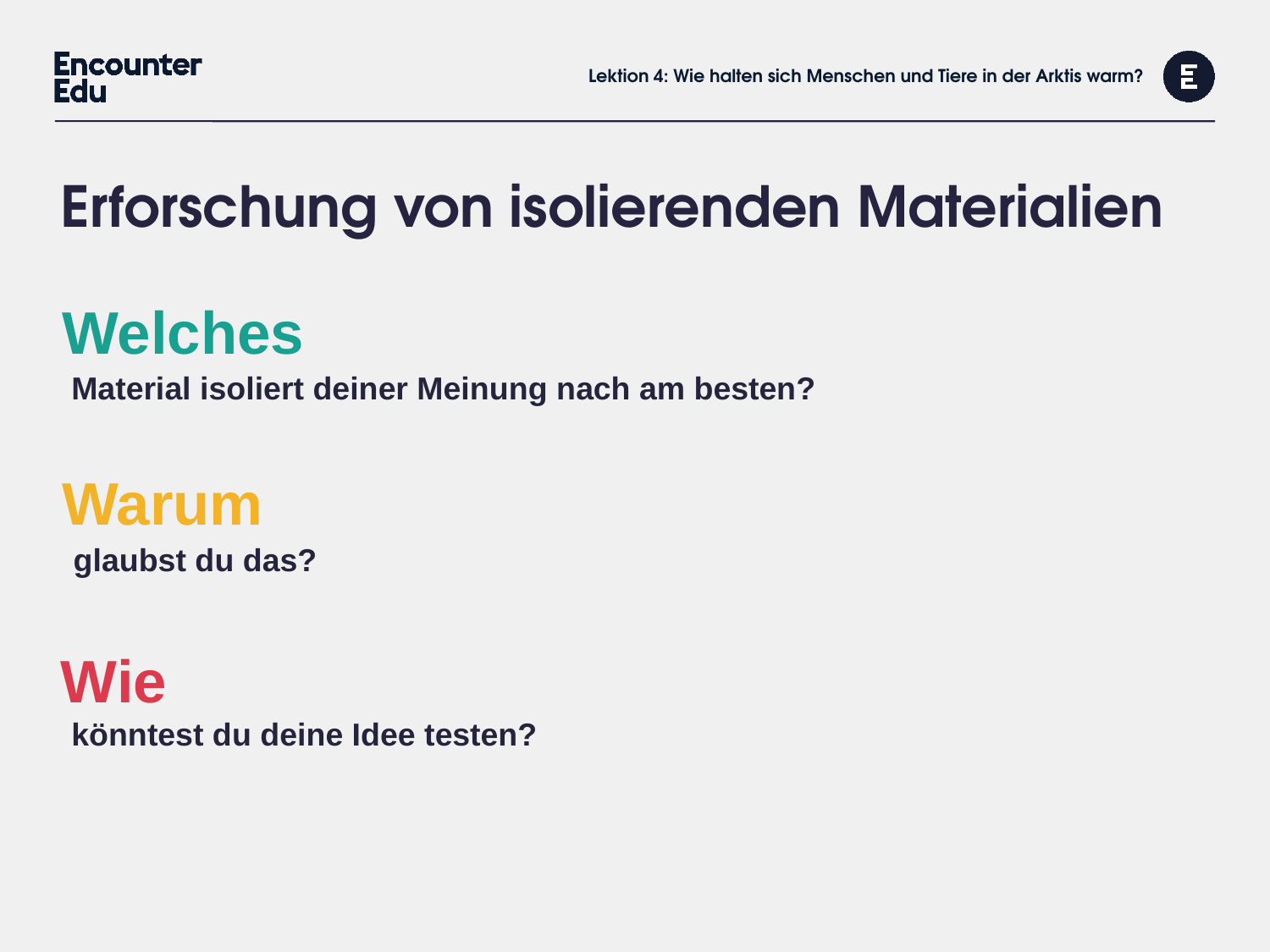

# Lektion 4: Wie halten sich Menschen und Tiere in der Arktis warm?
Erforschung von isolierenden Materialien
Welches
Material isoliert deiner Meinung nach am besten?
Warum
glaubst du das?
Wie
könntest du deine Idee testen?